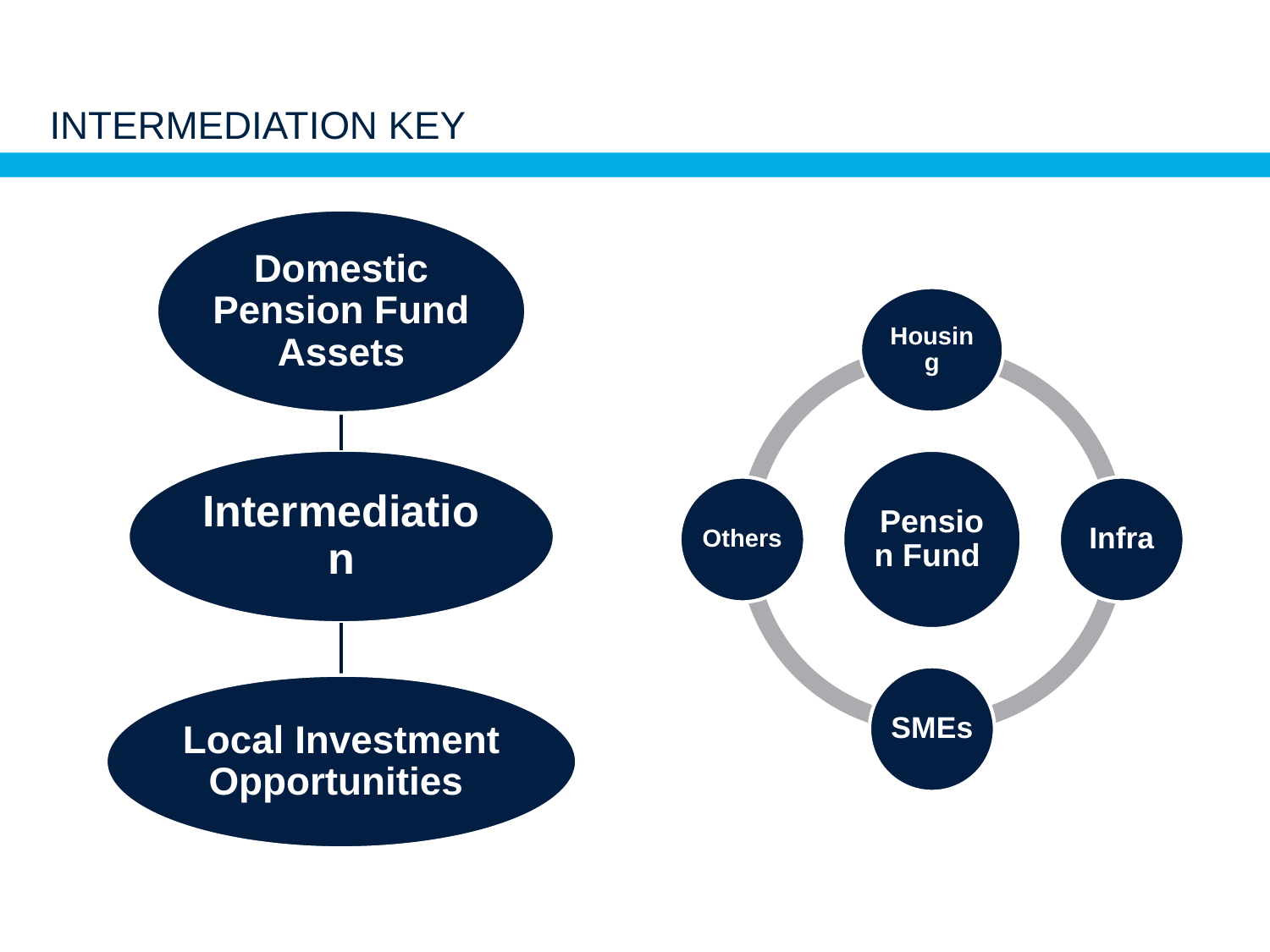

# Intermediation key
Intermediation

Domestic Pension Fund Assets

Local Investment Opportunities
Pension Fund
Housing
Infra
SMEs
Others